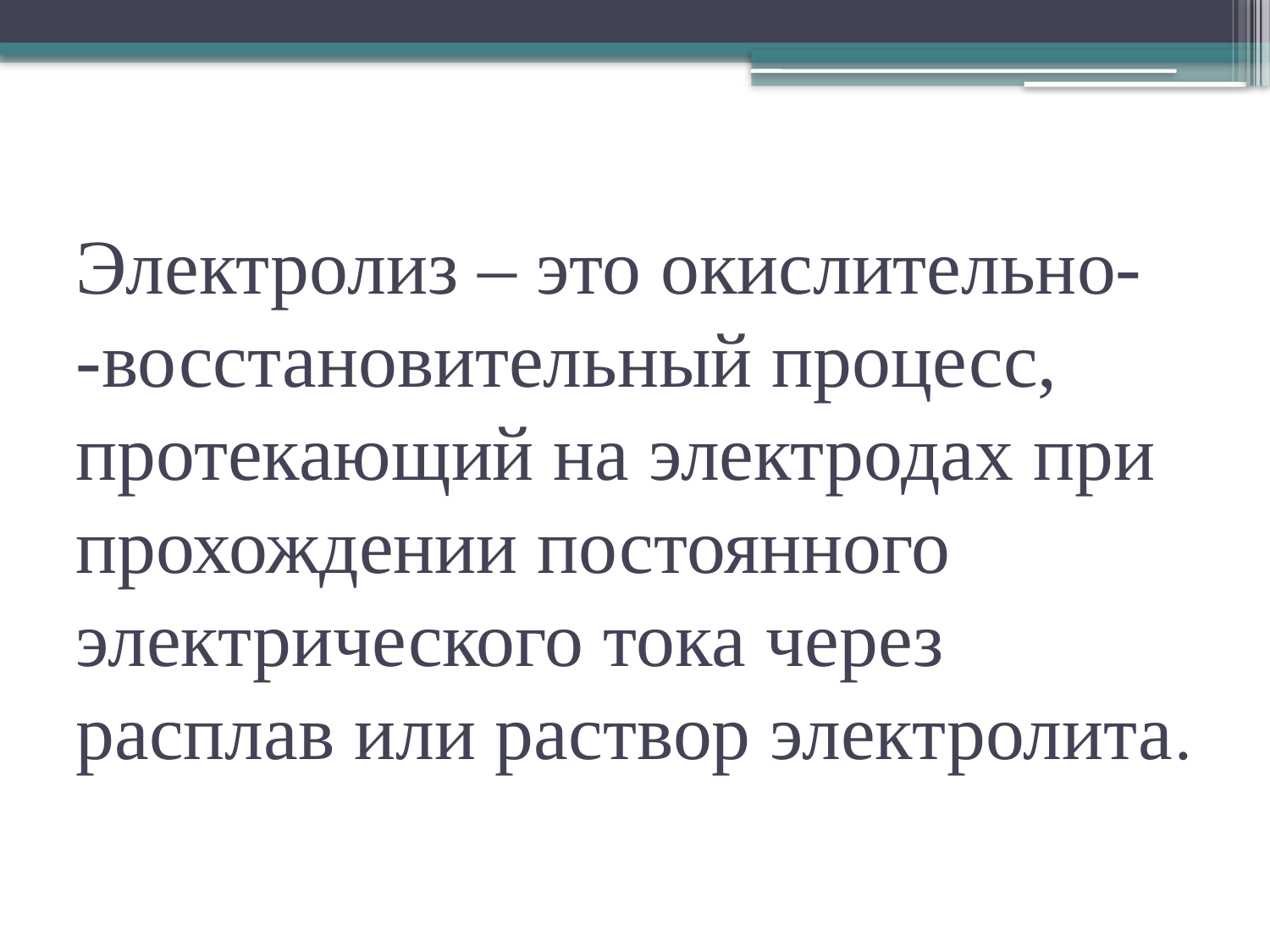

# Электролиз – это окислительно-  -восстановительный процесс, протекающий на электродах при прохождении постоянного электрического тока через расплав или раствор электролита.